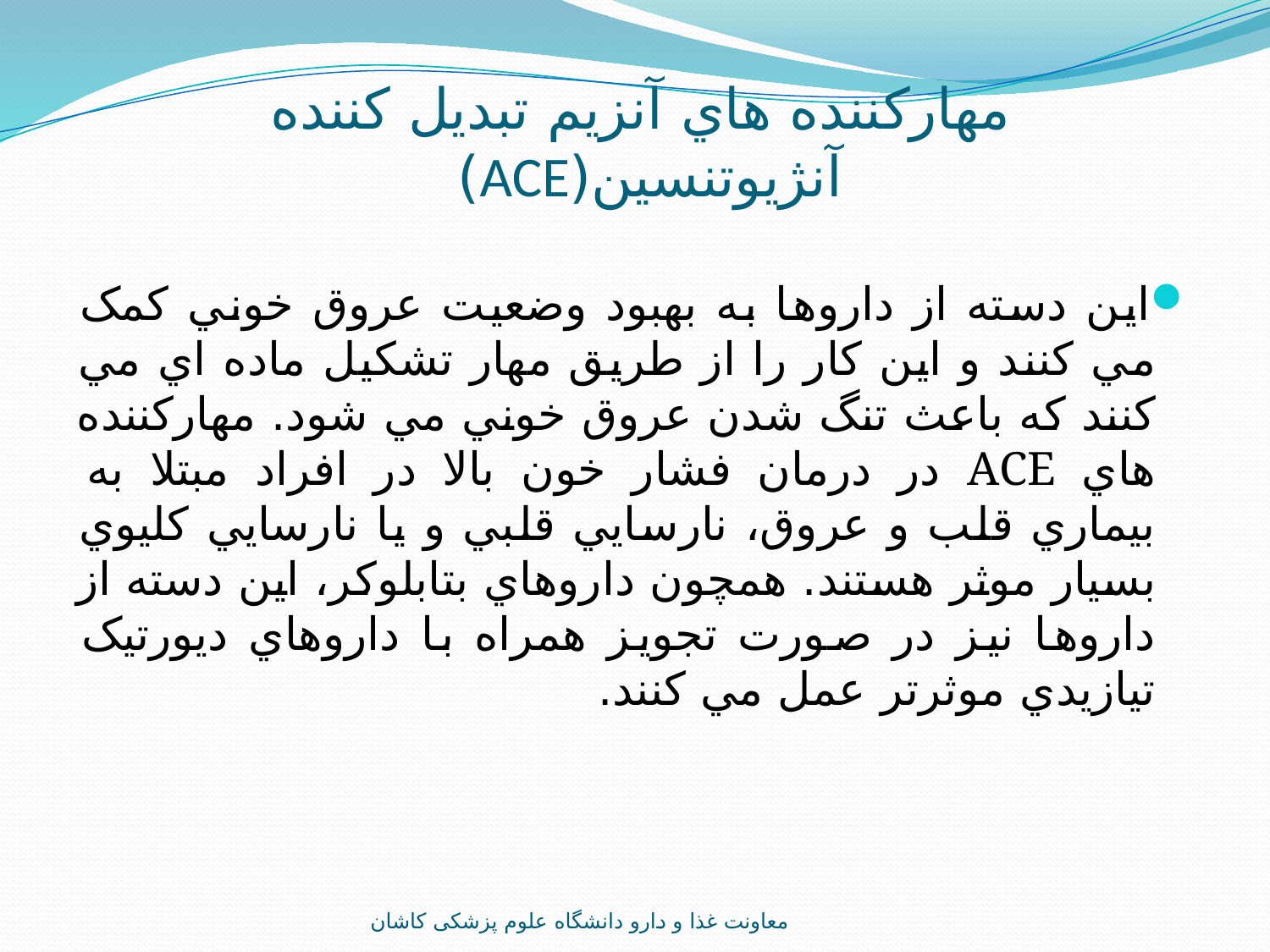

# مهارکننده هاي آنزيم تبديل کننده آنژيوتنسين(ACE)
اين دسته از داروها به بهبود وضعيت عروق خوني کمک مي کنند و اين کار را از طريق مهار تشکيل ماده اي مي کنند که باعث تنگ شدن عروق خوني مي شود. مهارکننده هاي ACE در درمان فشار خون بالا در افراد مبتلا به بيماري قلب و عروق، نارسايي قلبي و يا نارسايي كليوي بسيار موثر هستند. همچون داروهاي بتابلوکر، اين دسته از داروها نيز در صورت تجويز همراه با داروهاي ديورتيک تيازيدي موثرتر عمل مي کنند.

معاونت غذا و دارو دانشگاه علوم پزشکی کاشان